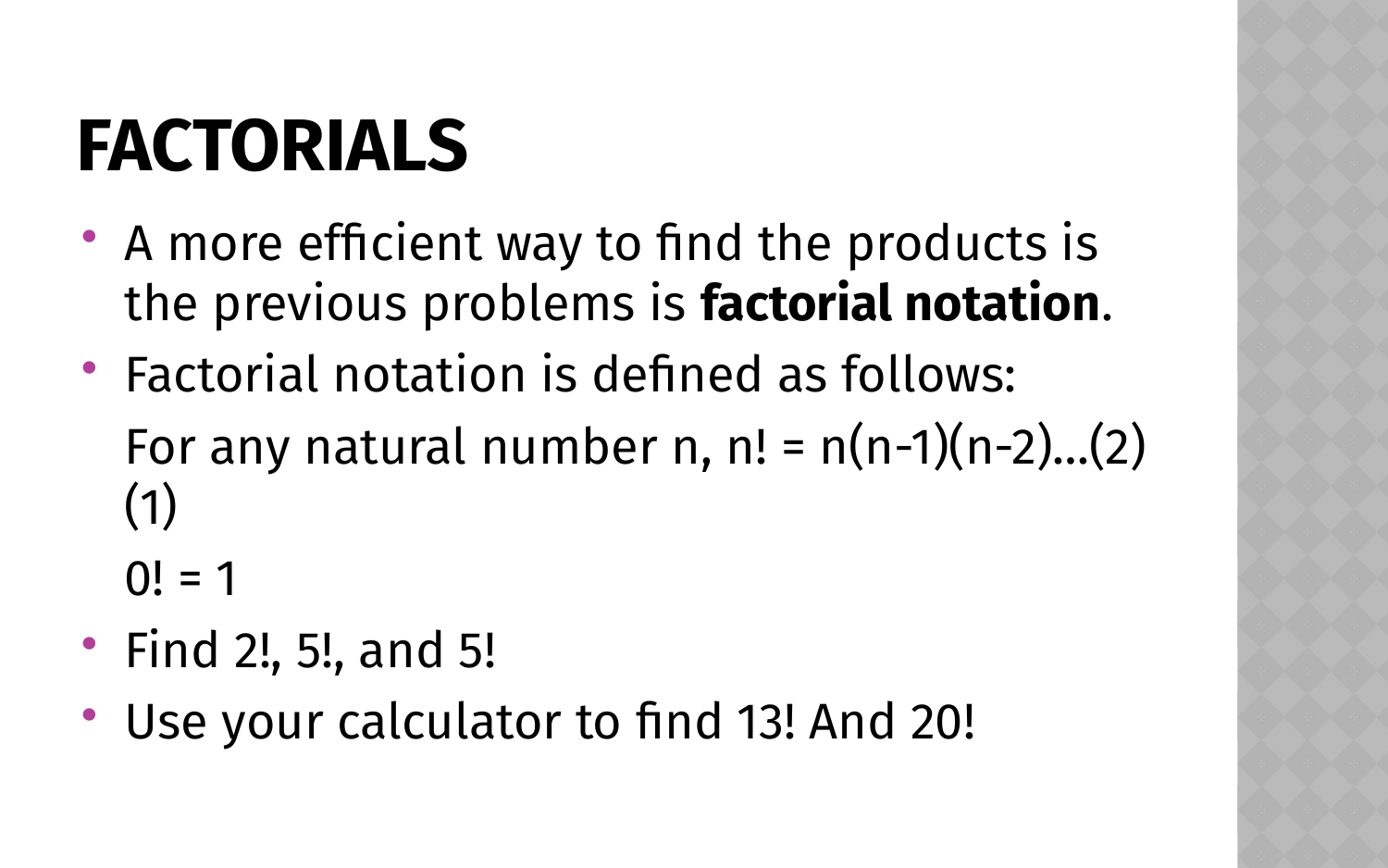

# Factorials
A more efficient way to find the products is the previous problems is factorial notation.
Factorial notation is defined as follows:
	For any natural number n, n! = n(n-1)(n-2)…(2)(1)
	0! = 1
Find 2!, 5!, and 5!
Use your calculator to find 13! And 20!